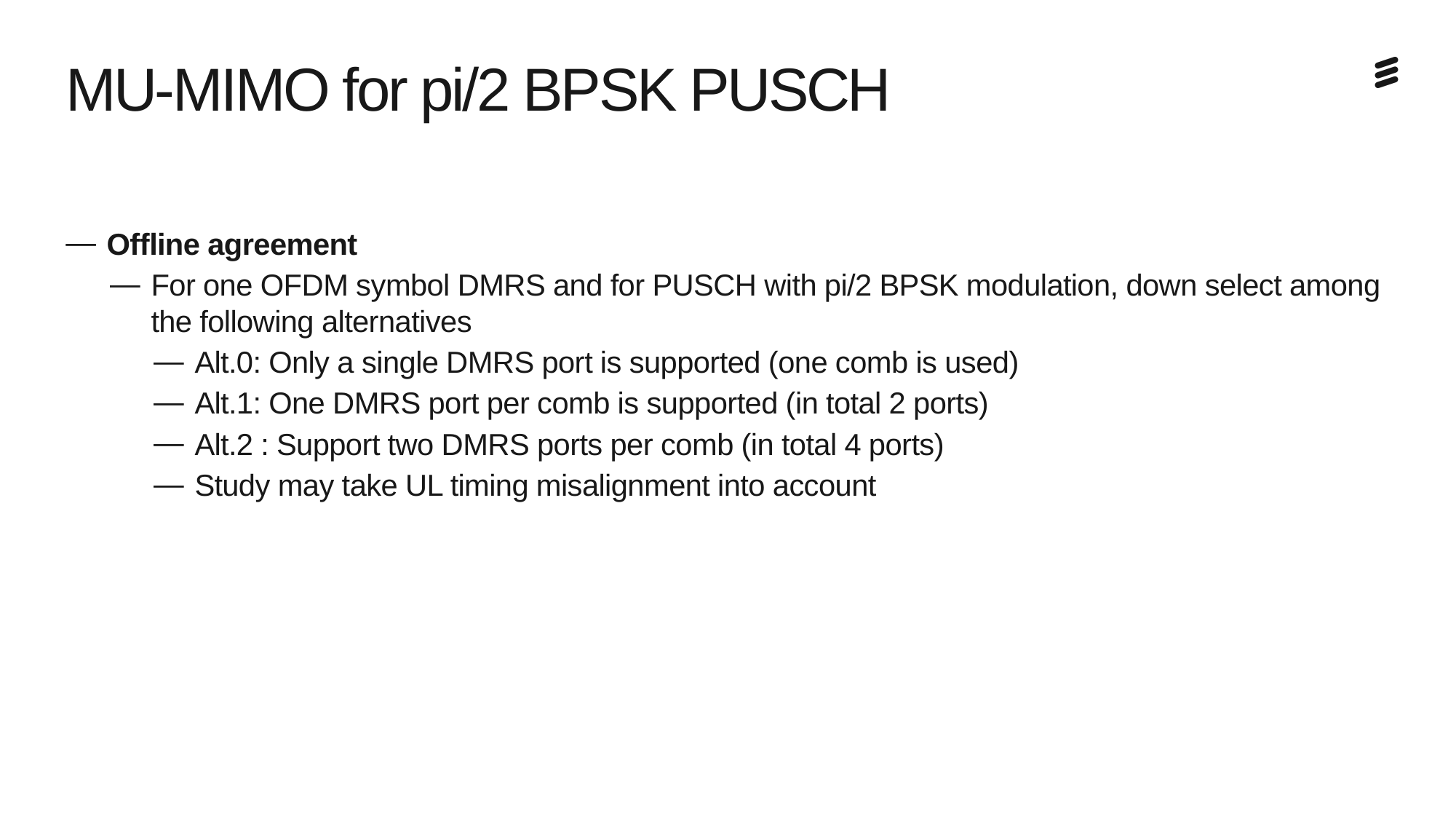

# MU-MIMO for pi/2 BPSK PUSCH
Offline agreement
For one OFDM symbol DMRS and for PUSCH with pi/2 BPSK modulation, down select among the following alternatives
Alt.0: Only a single DMRS port is supported (one comb is used)
Alt.1: One DMRS port per comb is supported (in total 2 ports)
Alt.2 : Support two DMRS ports per comb (in total 4 ports)
Study may take UL timing misalignment into account